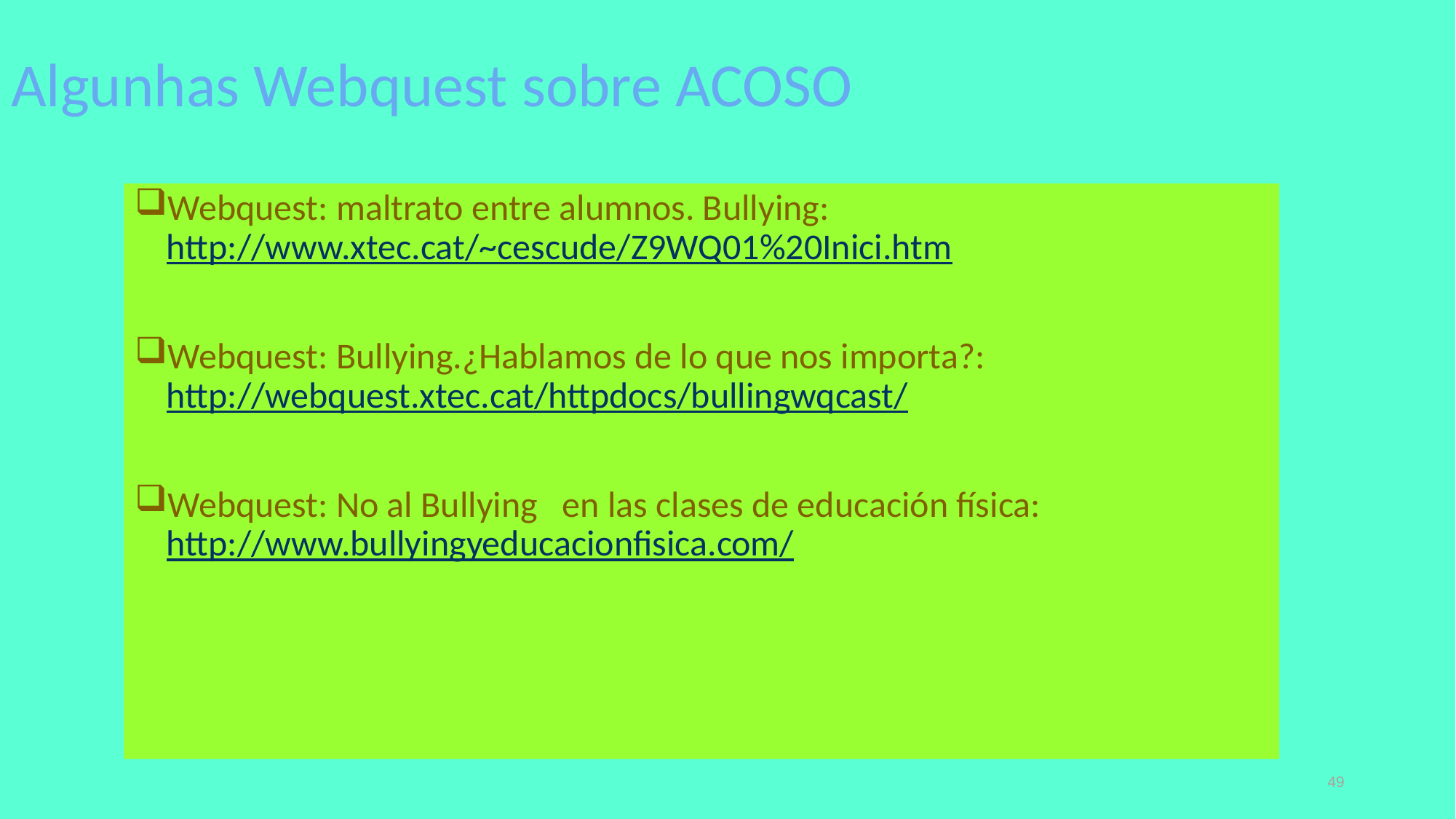

Algunhas Webquest sobre ACOSO
Webquest: maltrato entre alumnos. Bullying: http://www.xtec.cat/~cescude/Z9WQ01%20Inici.htm

Webquest: Bullying.¿Hablamos de lo que nos importa?: http://webquest.xtec.cat/httpdocs/bullingwqcast/

Webquest: No al Bullying   en las clases de educación física: http://www.bullyingyeducacionfisica.com/

49